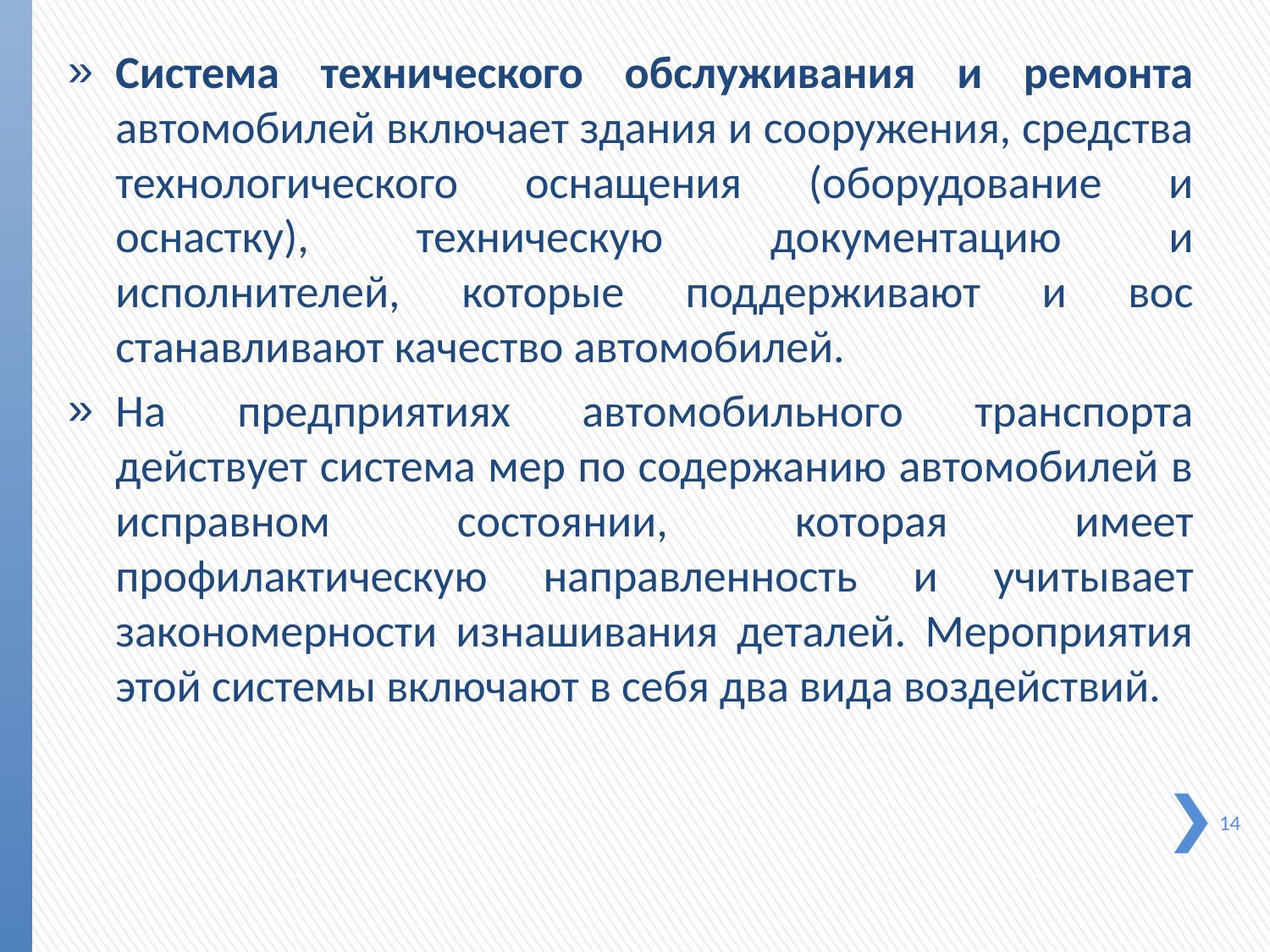

Система технического обслуживания и ремонта автомо­билей включает здания и сооружения, средства технологиче­ского оснащения (оборудование и оснастку), техническую до­кументацию и исполнителей, которые поддерживают и вос­станавливают качество автомобилей.
На предприятиях автомобильного транспорта действует система мер по содержанию автомобилей в исправном состоя­нии, которая имеет профилактическую направленность и учи­тывает закономерности изнашивания деталей. Мероприятия этой системы включают в себя два вида воздействий.

14